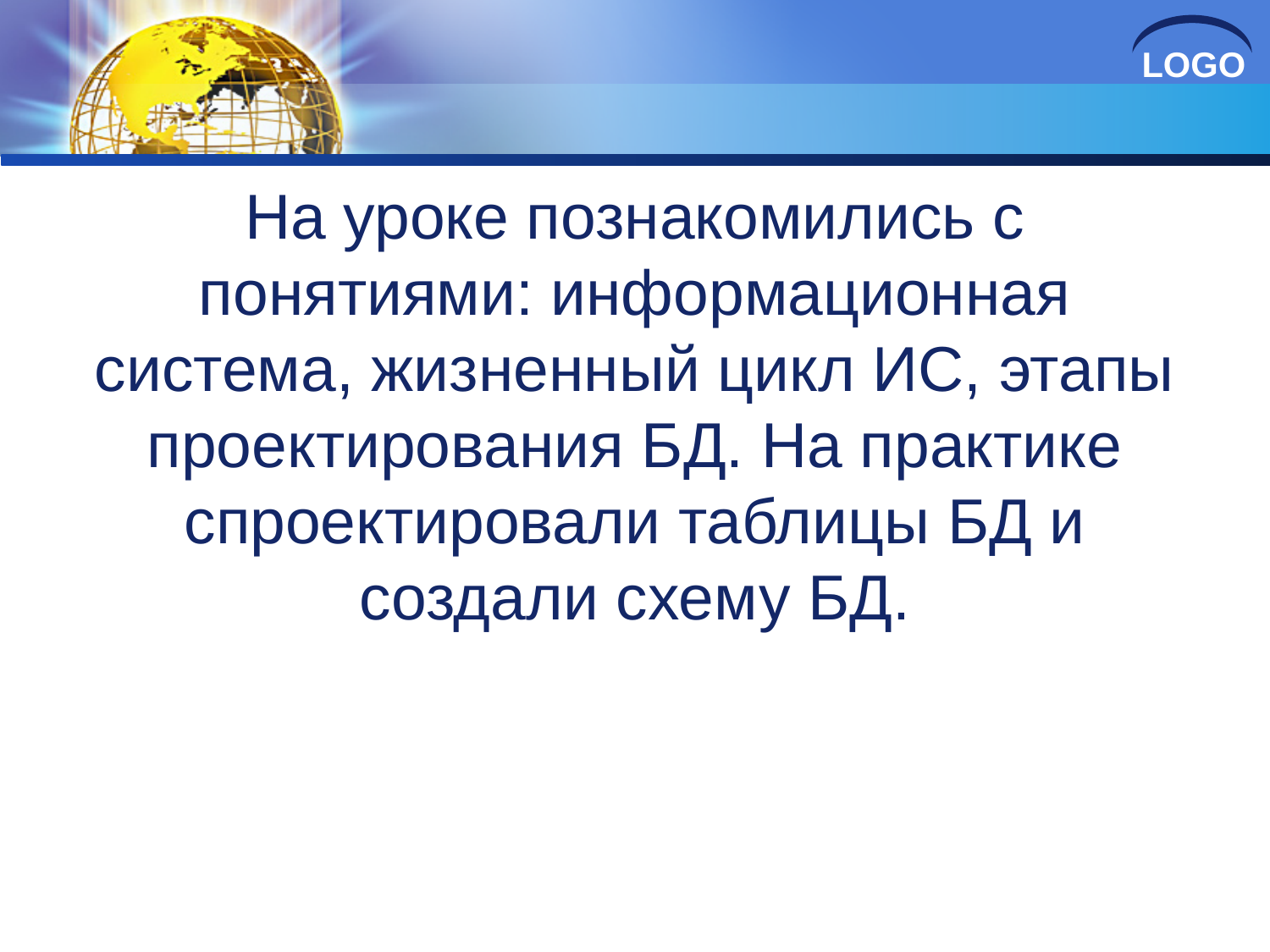

#
На уроке познакомились с понятиями: информационная система, жизненный цикл ИС, этапы проектирования БД. На практике спроектировали таблицы БД и создали схему БД.